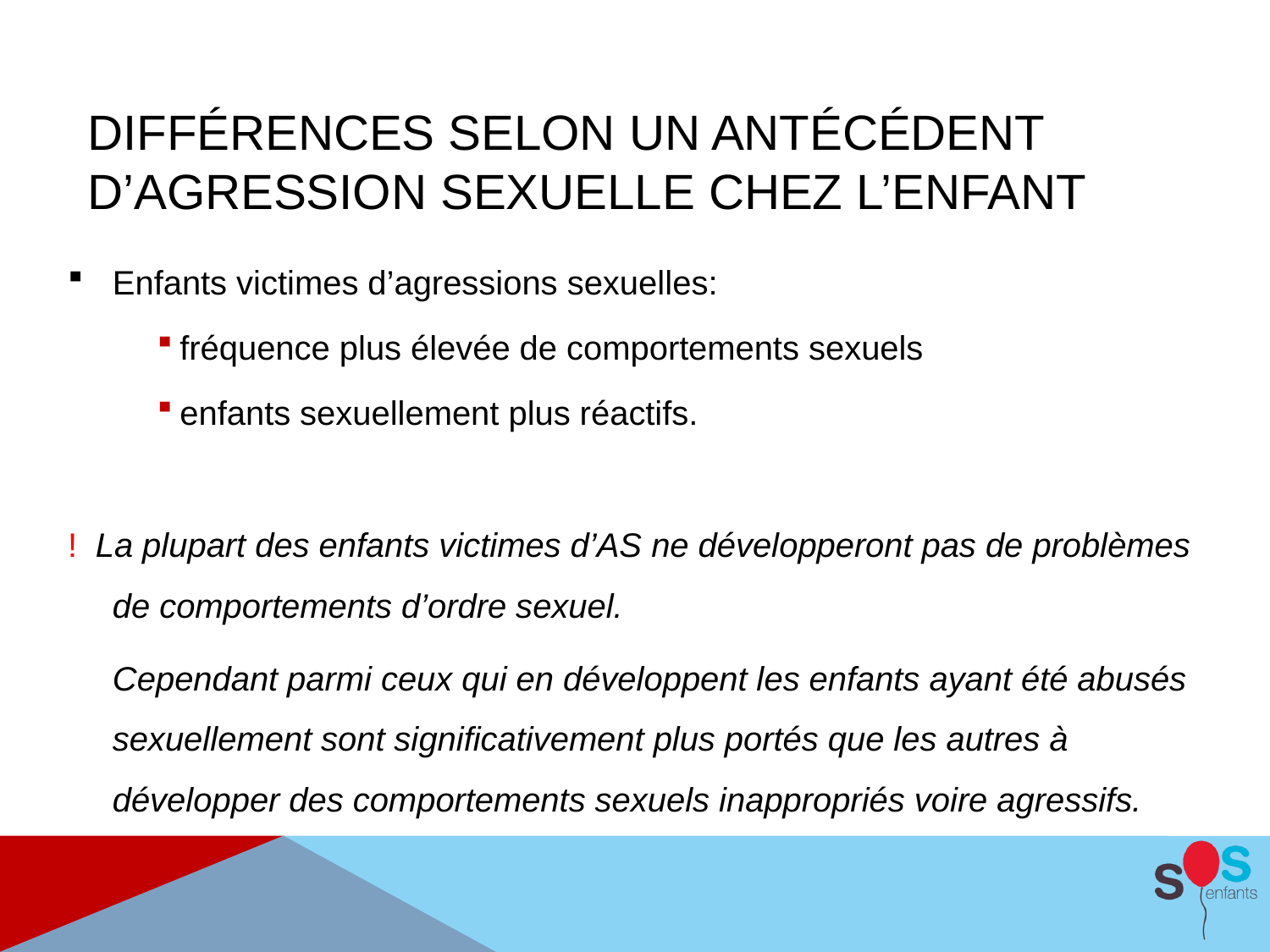

Différences selon un antécédent d’agression sexuelle chez l’enfant
Enfants victimes d’agressions sexuelles:
fréquence plus élevée de comportements sexuels
enfants sexuellement plus réactifs.

!  La plupart des enfants victimes d’AS ne développeront pas de problèmes de comportements d’ordre sexuel.
	Cependant parmi ceux qui en développent les enfants ayant été abusés sexuellement sont significativement plus portés que les autres à développer des comportements sexuels inappropriés voire agressifs.